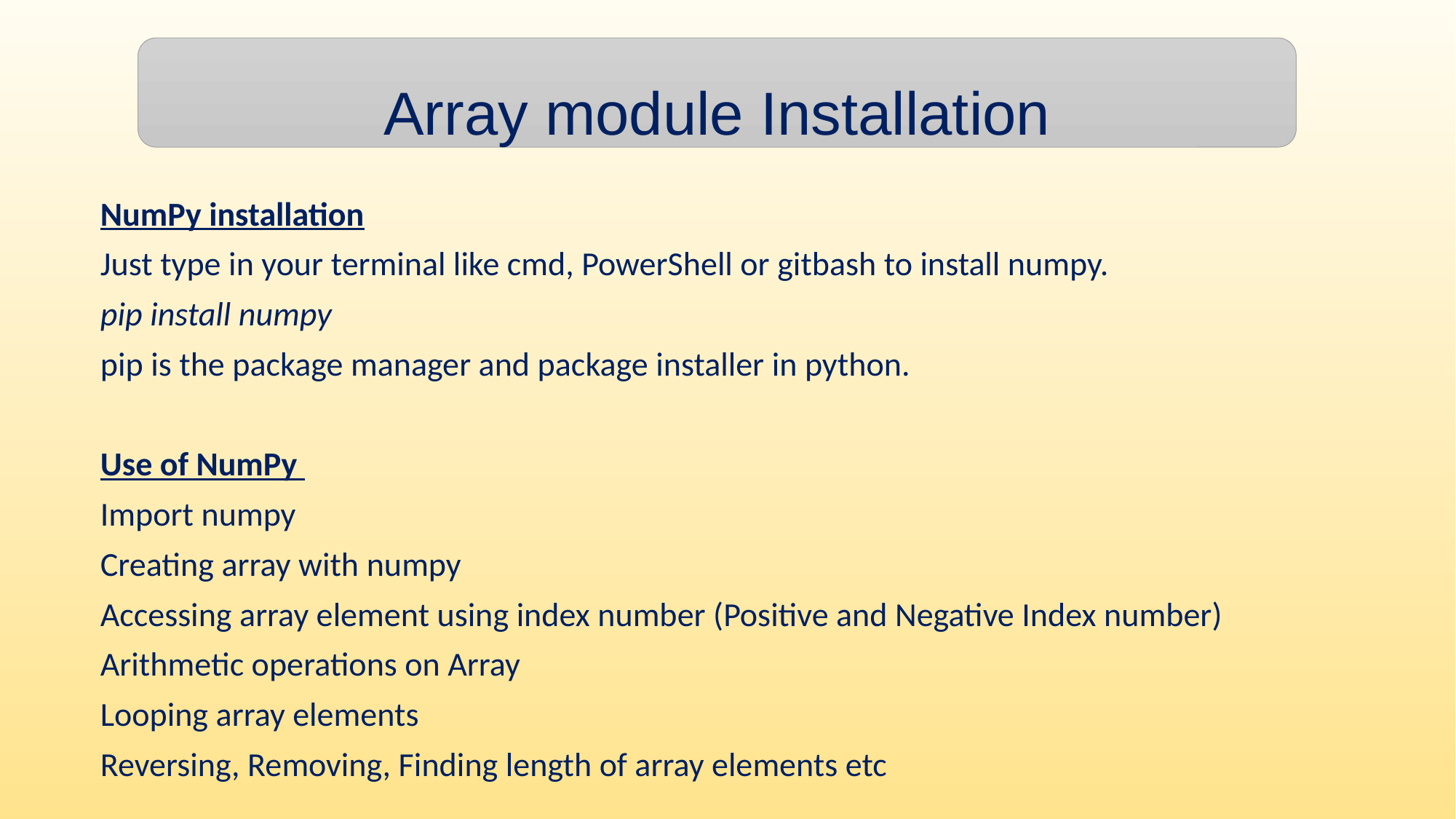

Array module Installation
NumPy installation
Just type in your terminal like cmd, PowerShell or gitbash to install numpy.
pip install numpy
pip is the package manager and package installer in python.

Use of NumPy
Import numpy
Creating array with numpy
Accessing array element using index number (Positive and Negative Index number)
Arithmetic operations on Array
Looping array elements
Reversing, Removing, Finding length of array elements etc